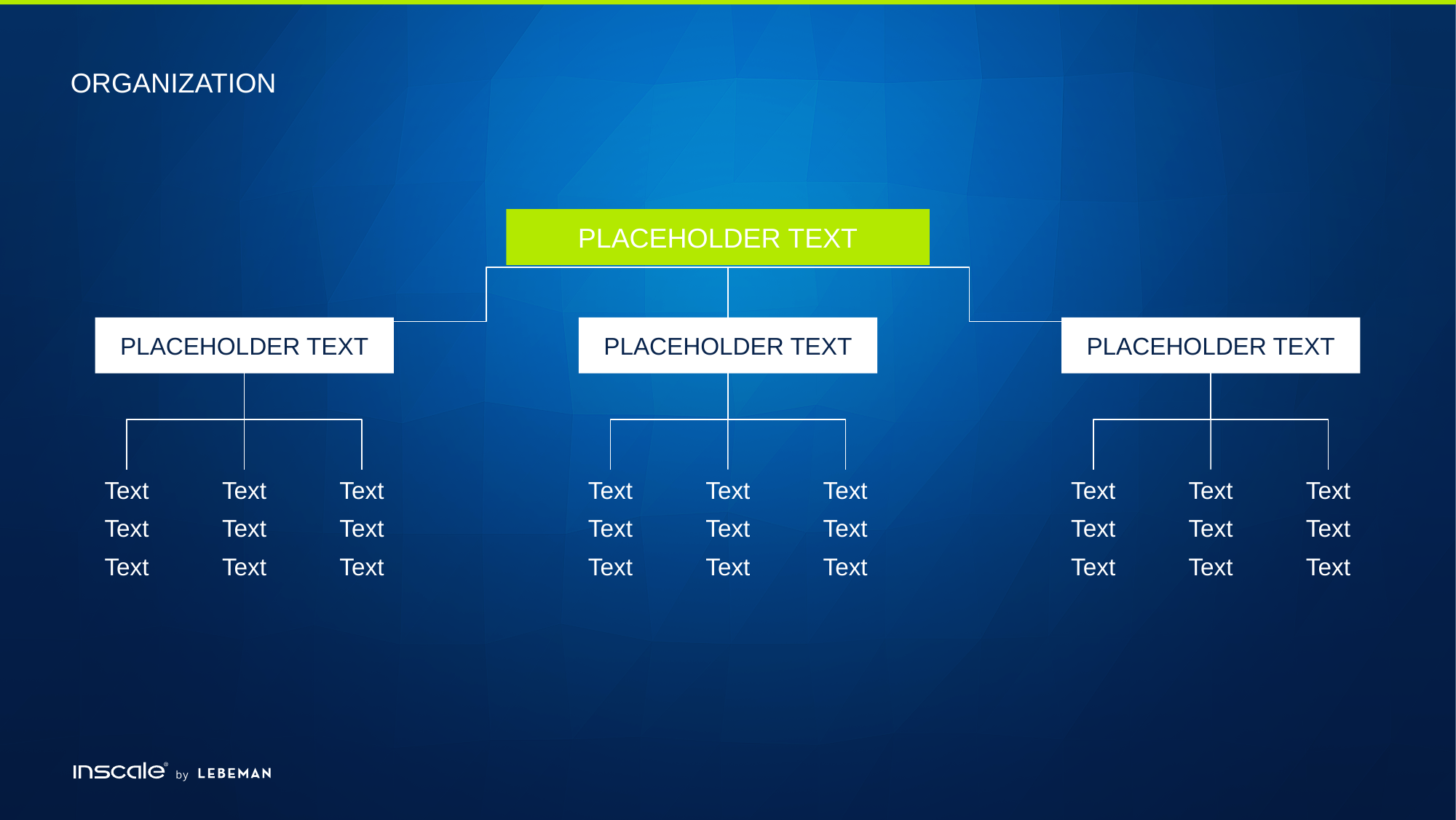

placeholder text
# Organization

placeholder text
placeholder text
placeholder text
Text
Text
Text
Text
Text
Text
Text
Text
Text
Text
Text
Text
Text
Text
Text
Text
Text
Text
Text
Text
Text
Text
Text
Text
Text
Text
Text